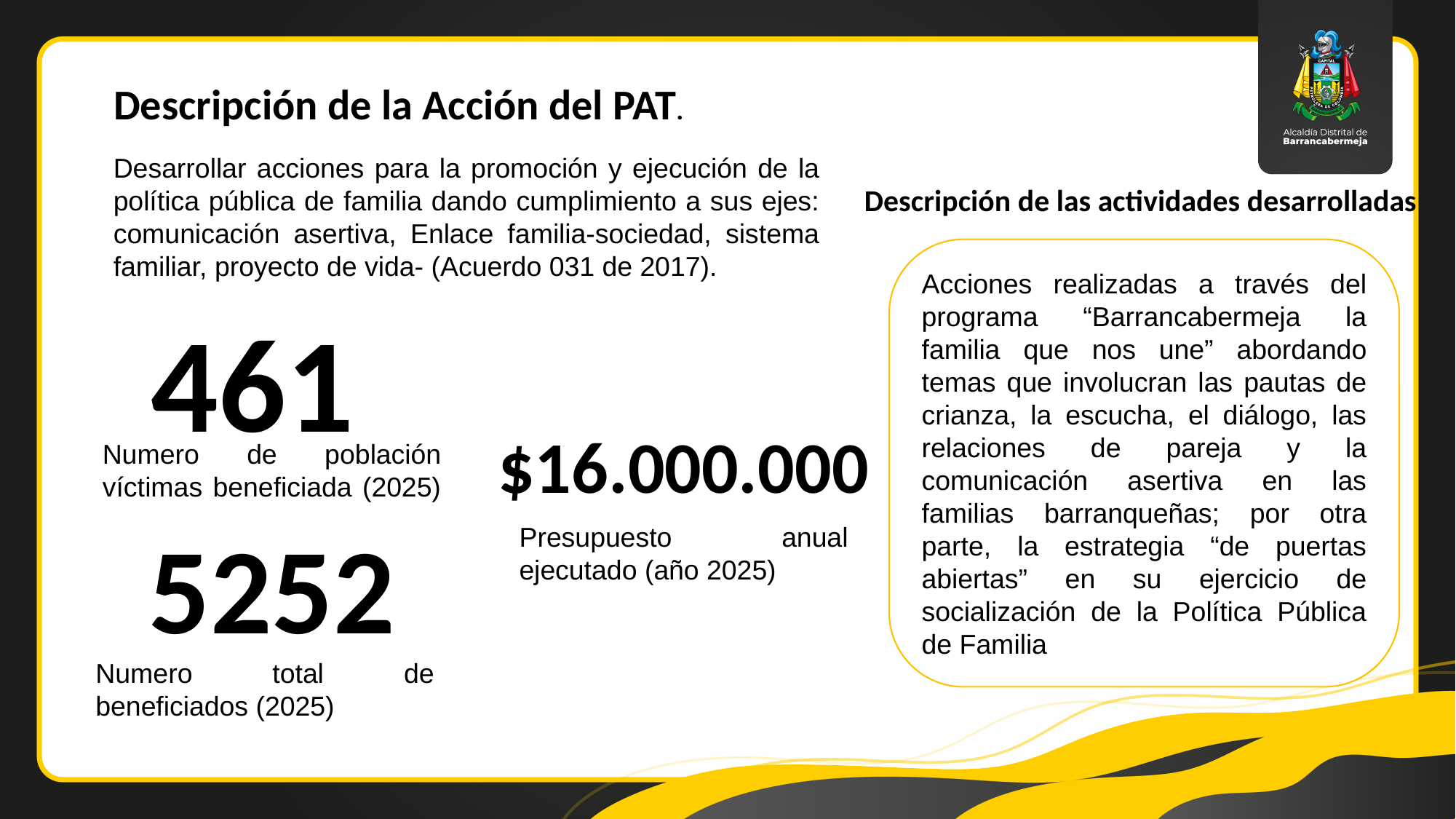

Descripción de la Acción del PAT.
Desarrollar acciones para la promoción y ejecución de la política pública de familia dando cumplimiento a sus ejes: comunicación asertiva, Enlace familia-sociedad, sistema familiar, proyecto de vida- (Acuerdo 031 de 2017).
Descripción de las actividades desarrolladas
Acciones realizadas a través del programa “Barrancabermeja la familia que nos une” abordando temas que involucran las pautas de crianza, la escucha, el diálogo, las relaciones de pareja y la comunicación asertiva en las familias barranqueñas; por otra parte, la estrategia “de puertas abiertas” en su ejercicio de socialización de la Política Pública de Familia
461
$16.000.000
Numero de población víctimas beneficiada (2025)
5252
Presupuesto anual ejecutado (año 2025)
Numero total de beneficiados (2025)